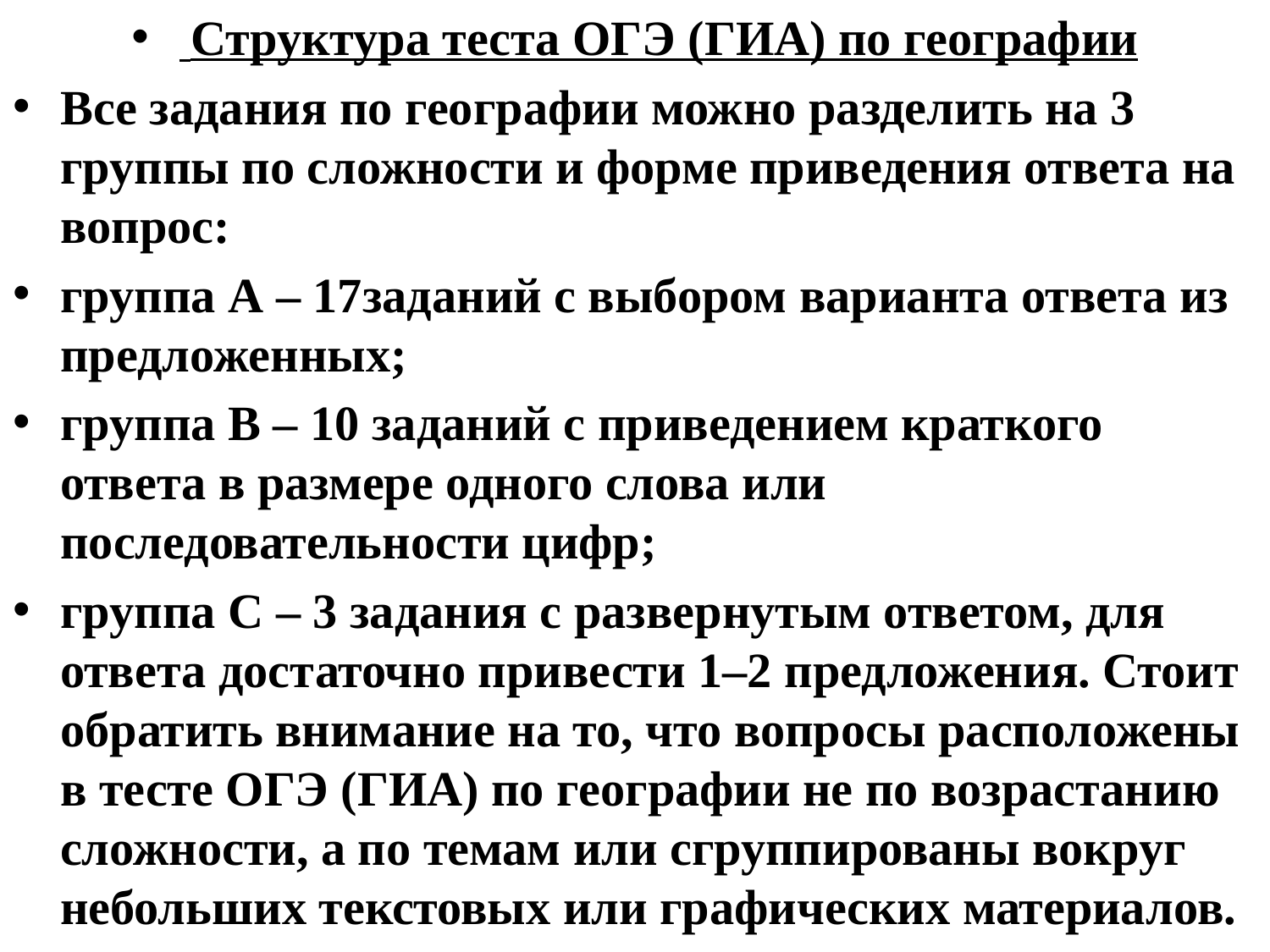

Структура теста ОГЭ (ГИА) по географии
Все задания по географии можно разделить на 3 группы по сложности и форме приведения ответа на вопрос:
группа А – 17заданий с выбором варианта ответа из предложенных;
группа В – 10 заданий с приведением краткого ответа в размере одного слова или последовательности цифр;
группа С – 3 задания с развернутым ответом, для ответа достаточно привести 1–2 предложения. Стоит обратить внимание на то, что вопросы расположены в тесте ОГЭ (ГИА) по географии не по возрастанию сложности, а по темам или сгруппированы вокруг небольших текстовых или графических материалов.

#